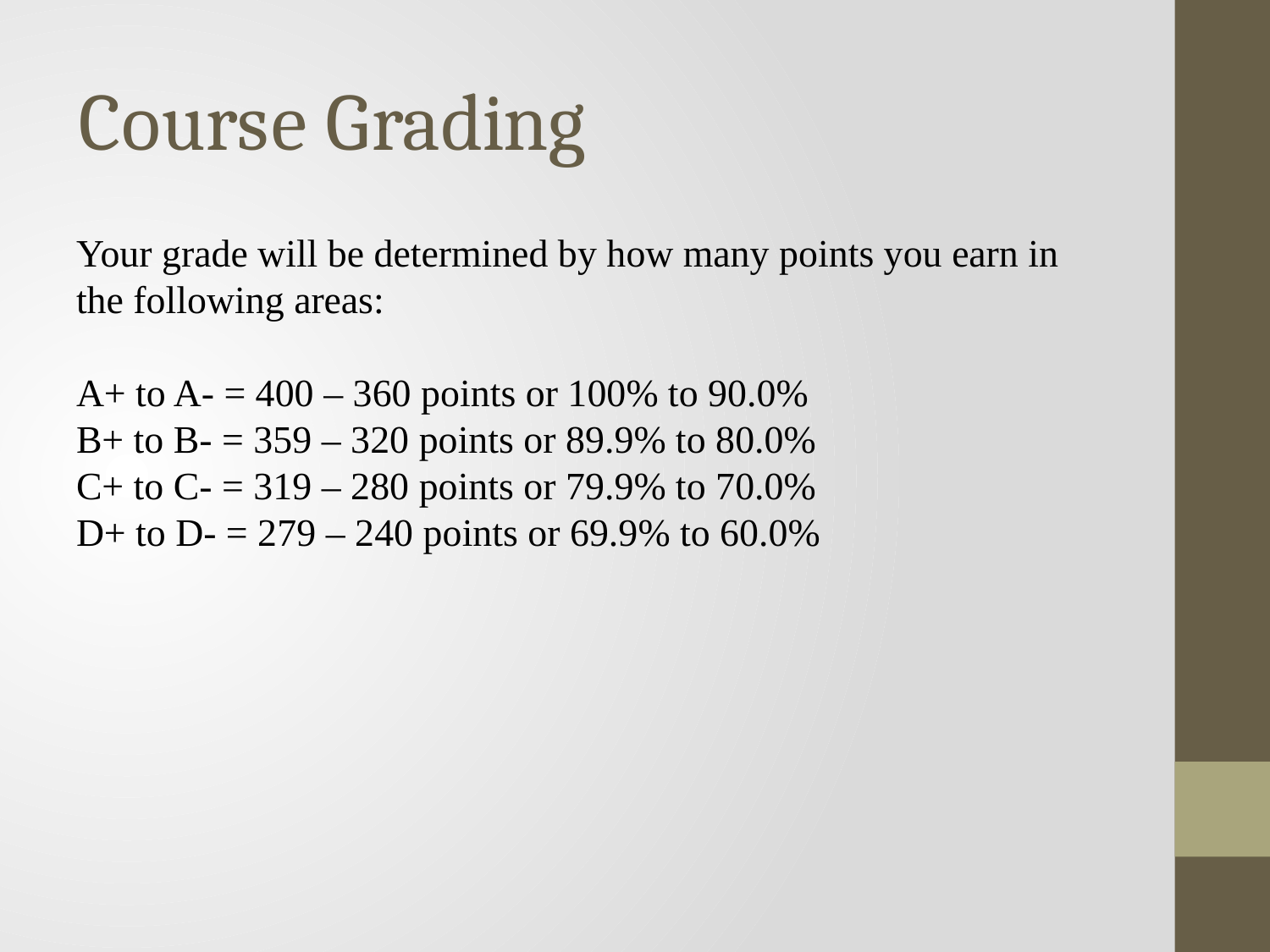

# Course Grading
Your grade will be determined by how many points you earn in the following areas:

A+ to A- = 400 – 360 points or 100% to 90.0%
B+ to B- = 359 – 320 points or 89.9% to 80.0%
C+ to C- = 319 – 280 points or 79.9% to 70.0%
D+ to D- = 279 – 240 points or 69.9% to 60.0%